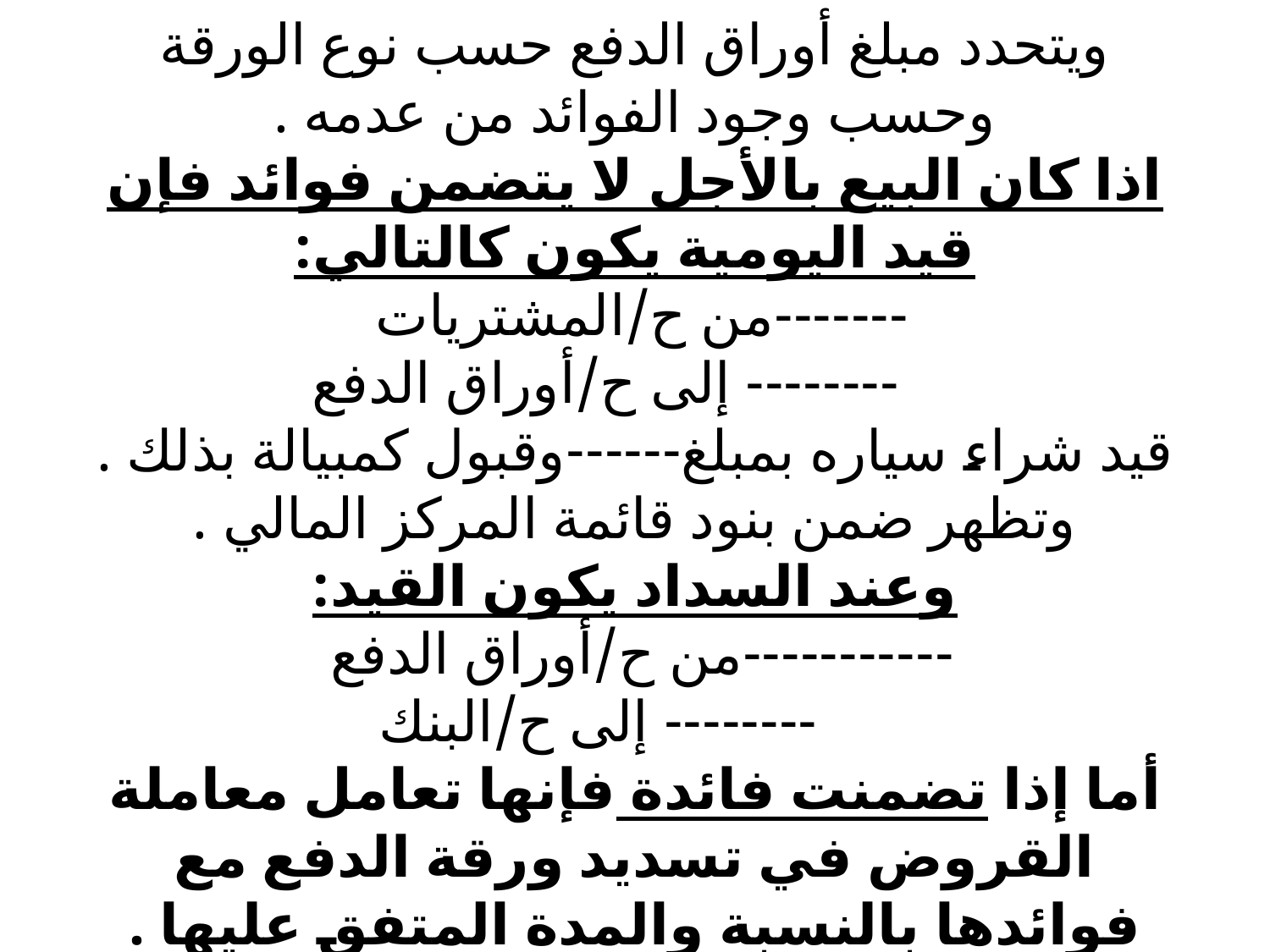

# ويتحدد مبلغ أوراق الدفع حسب نوع الورقة وحسب وجود الفوائد من عدمه . اذا كان البيع بالأجل لا يتضمن فوائد فإن قيد اليومية يكون كالتالي: -------من ح/المشتريات -------- إلى ح/أوراق الدفع قيد شراء سياره بمبلغ------وقبول كمبيالة بذلك . وتظهر ضمن بنود قائمة المركز المالي . وعند السداد يكون القيد: -----------من ح/أوراق الدفع -------- إلى ح/البنك أما إذا تضمنت فائدة فإنها تعامل معاملة القروض في تسديد ورقة الدفع مع فوائدها بالنسبة والمدة المتفق عليها .